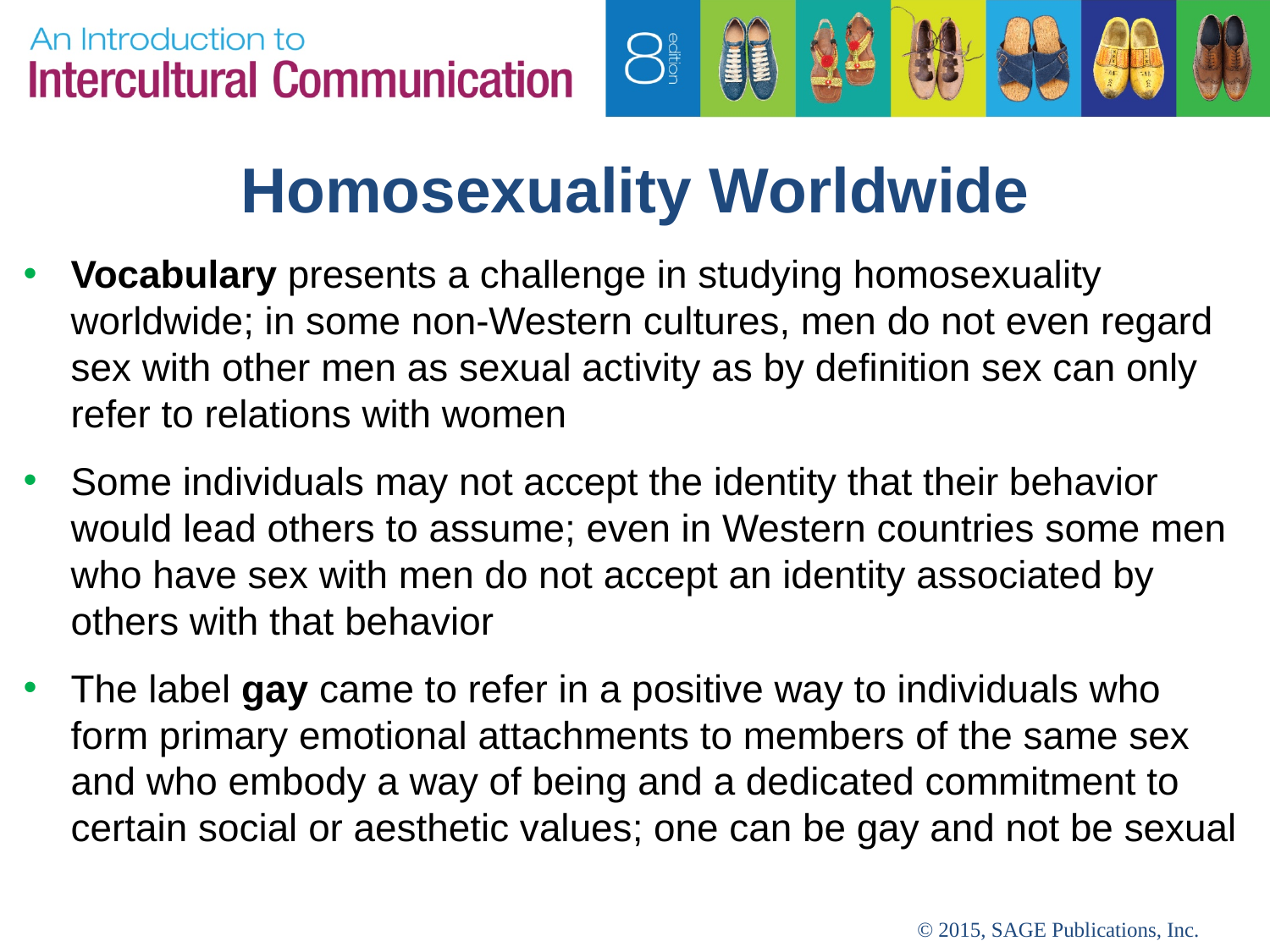

# Homosexuality Worldwide
Vocabulary presents a challenge in studying homosexuality worldwide; in some non-Western cultures, men do not even regard sex with other men as sexual activity as by definition sex can only refer to relations with women
Some individuals may not accept the identity that their behavior would lead others to assume; even in Western countries some men who have sex with men do not accept an identity associated by others with that behavior
The label gay came to refer in a positive way to individuals who form primary emotional attachments to members of the same sex and who embody a way of being and a dedicated commitment to certain social or aesthetic values; one can be gay and not be sexual
© 2015, SAGE Publications, Inc.